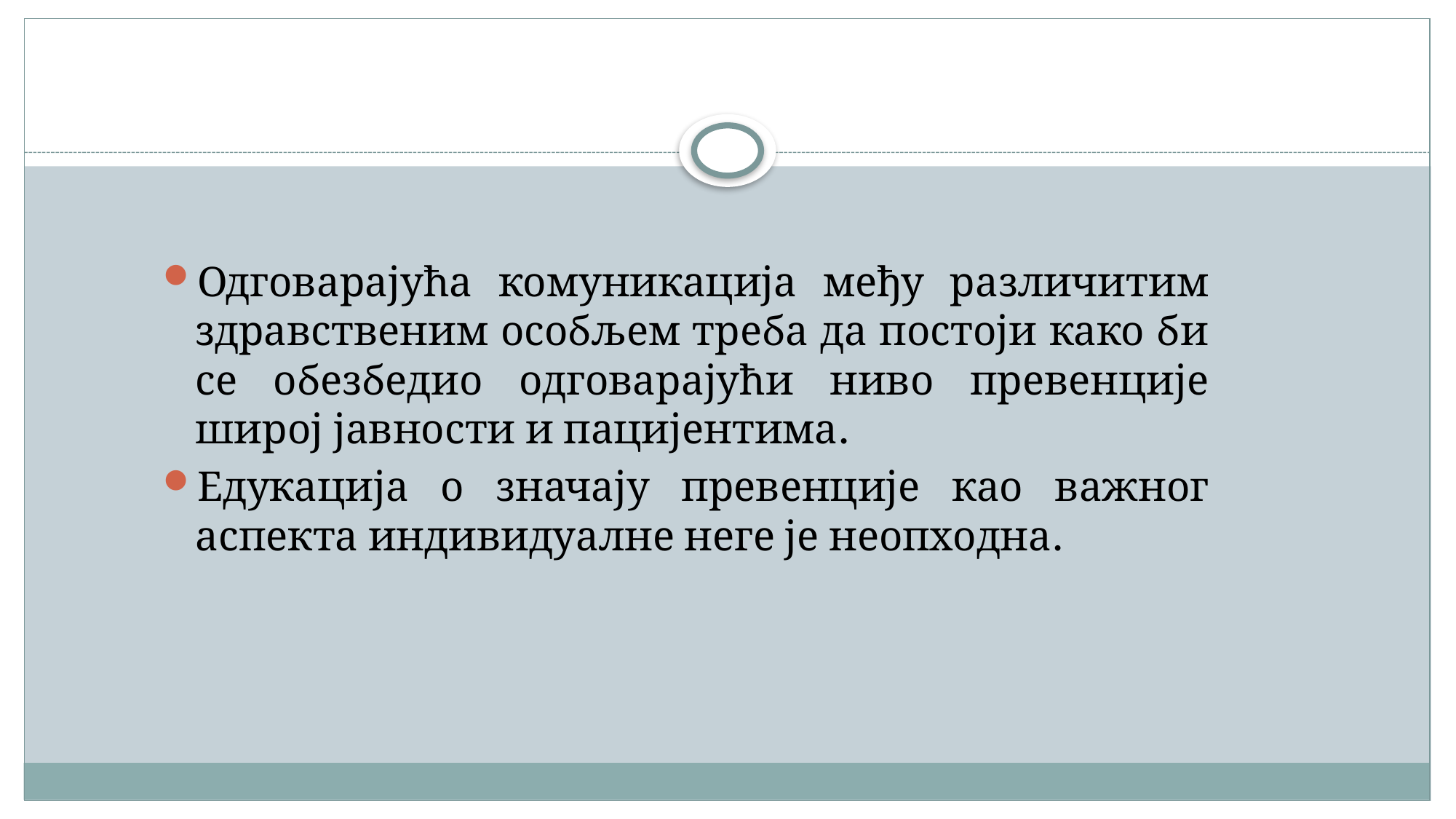

Одговарајућа комуникација међу различитим здравственим особљем треба да постоји како би се обезбедио одговарајући ниво превенције широј јавности и пацијентима.
Едукација о значају превенције као важног аспекта индивидуалне неге је неопходна.